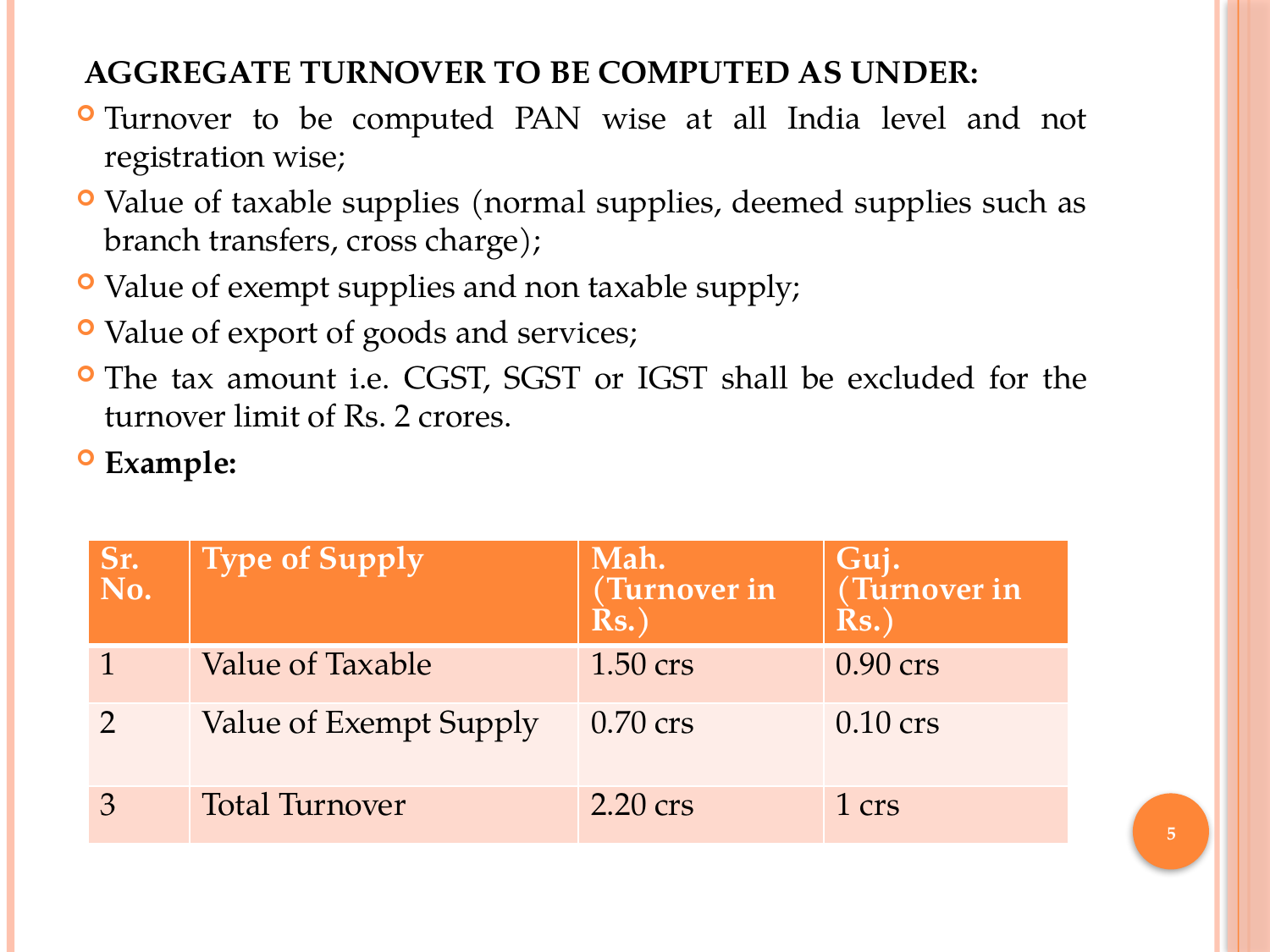

AGGREGATE TURNOVER TO BE COMPUTED AS UNDER:
Turnover to be computed PAN wise at all India level and not registration wise;
Value of taxable supplies (normal supplies, deemed supplies such as branch transfers, cross charge);
Value of exempt supplies and non taxable supply;
Value of export of goods and services;
The tax amount i.e. CGST, SGST or IGST shall be excluded for the turnover limit of Rs. 2 crores.
Example:

| Sr. No. | Type of Supply | Mah. (Turnover in Rs.) | Guj. (Turnover in Rs.) |
| --- | --- | --- | --- |
| 1 | Value of Taxable | 1.50 crs | 0.90 crs |
| 2 | Value of Exempt Supply | 0.70 crs | 0.10 crs |
| 3 | Total Turnover | 2.20 crs | 1 crs |
5